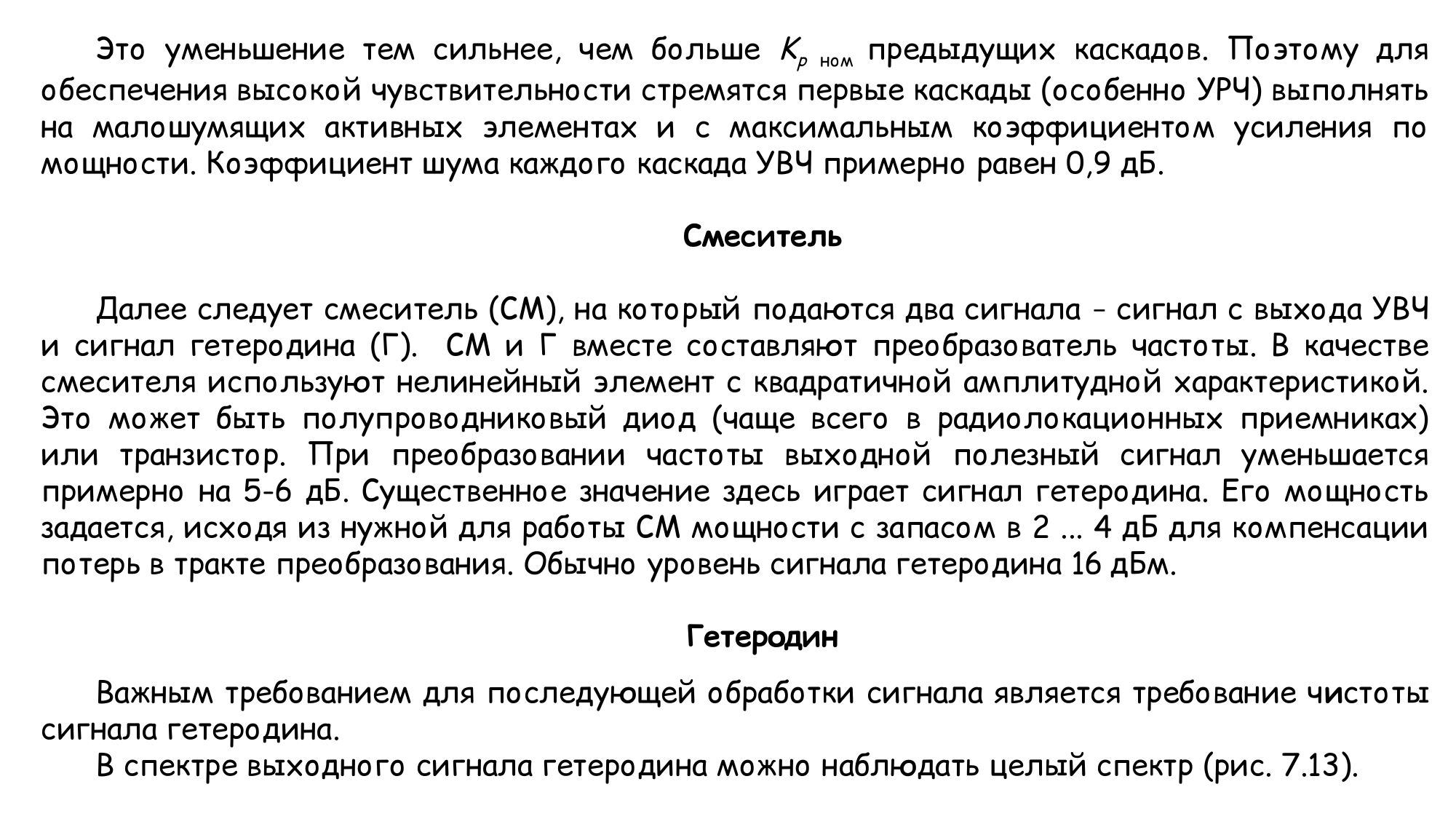

Это уменьшение тем сильнее, чем больше Kp ном предыдущих каскадов. Поэтому для обеспечения высокой чувствительности стремятся первые каскады (особенно УРЧ) выполнять на малошумящих активных элементах и с максимальным коэффициентом усиления по мощности. Коэффициент шума каждого каскада УВЧ примерно равен 0,9 дБ.

Смеситель

Далее следует смеситель (СМ), на который подаются два сигнала – сигнал с выхода УВЧ и сигнал гетеродина (Г).  СМ и Г вместе составляют преобразователь частоты. В качестве смесителя используют нелинейный элемент с квадратичной амплитудной характеристикой. Это может быть полупроводниковый диод (чаще всего в радиолокационных приемниках) или транзистор. При преобразовании частоты выходной полезный сигнал уменьшается примерно на 5-6 дБ. Существенное значение здесь играет сигнал гетеродина. Его мощность задается, исходя из нужной для работы СМ мощности с запасом в 2 ... 4 дБ для компенсации потерь в тракте преобразования. Обычно уровень сигнала гетеродина 16 дБм.

Гетеродин

Важным требованием для последующей обработки сигнала является требование чистоты сигнала гетеродина.
В спектре выходного сигнала гетеродина можно наблюдать целый спектр (рис. 7.13).